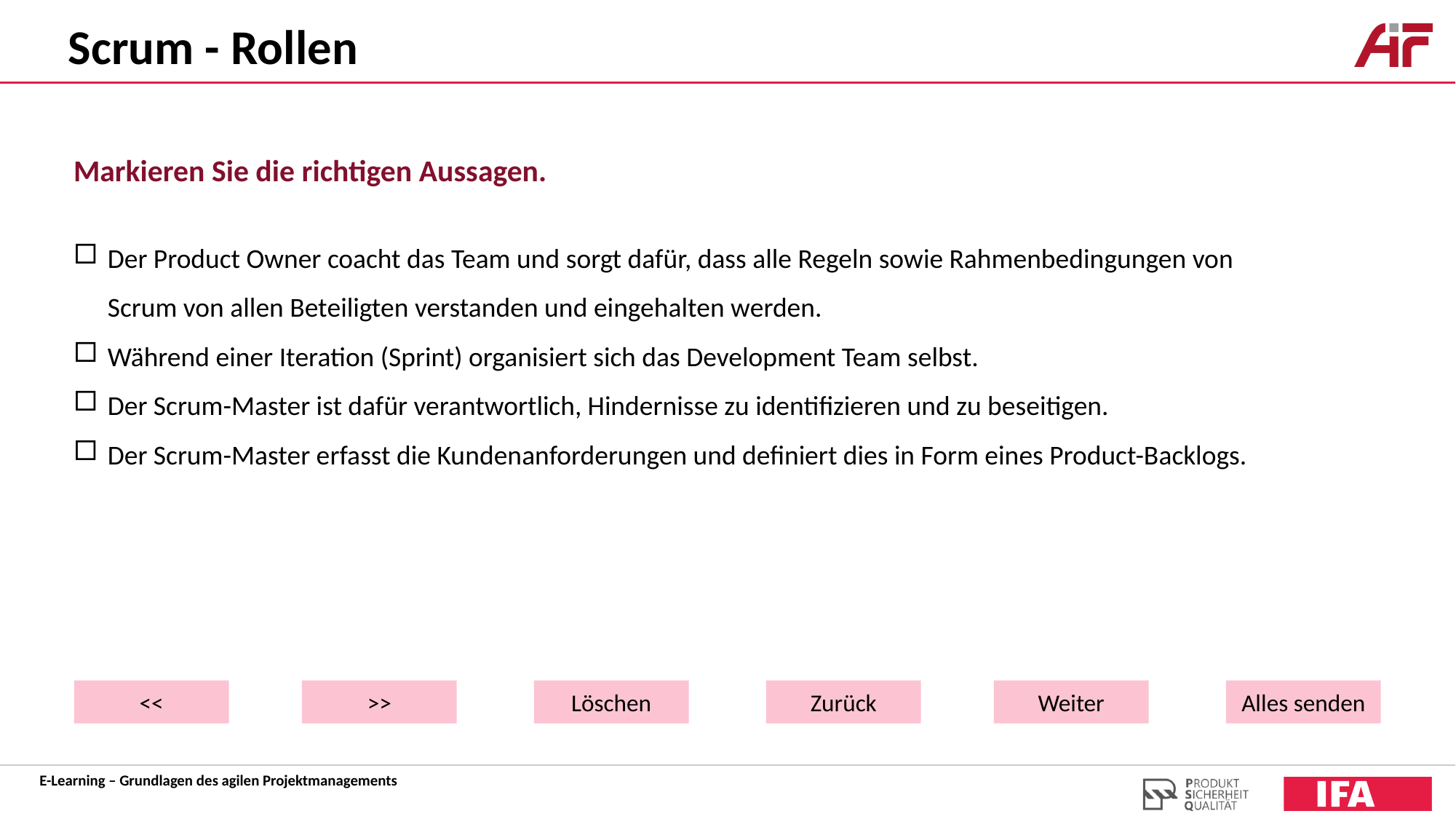

Scrum - Rollen
Markieren Sie die richtigen Aussagen.

Der Product Owner coacht das Team und sorgt dafür, dass alle Regeln sowie Rahmenbedingungen von Scrum von allen Beteiligten verstanden und eingehalten werden.
Während einer Iteration (Sprint) organisiert sich das Development Team selbst.
Der Scrum-Master ist dafür verantwortlich, Hindernisse zu identifizieren und zu beseitigen.
Der Scrum-Master erfasst die Kundenanforderungen und definiert dies in Form eines Product-Backlogs.
<<
>>
Löschen
Zurück
Weiter
Alles senden